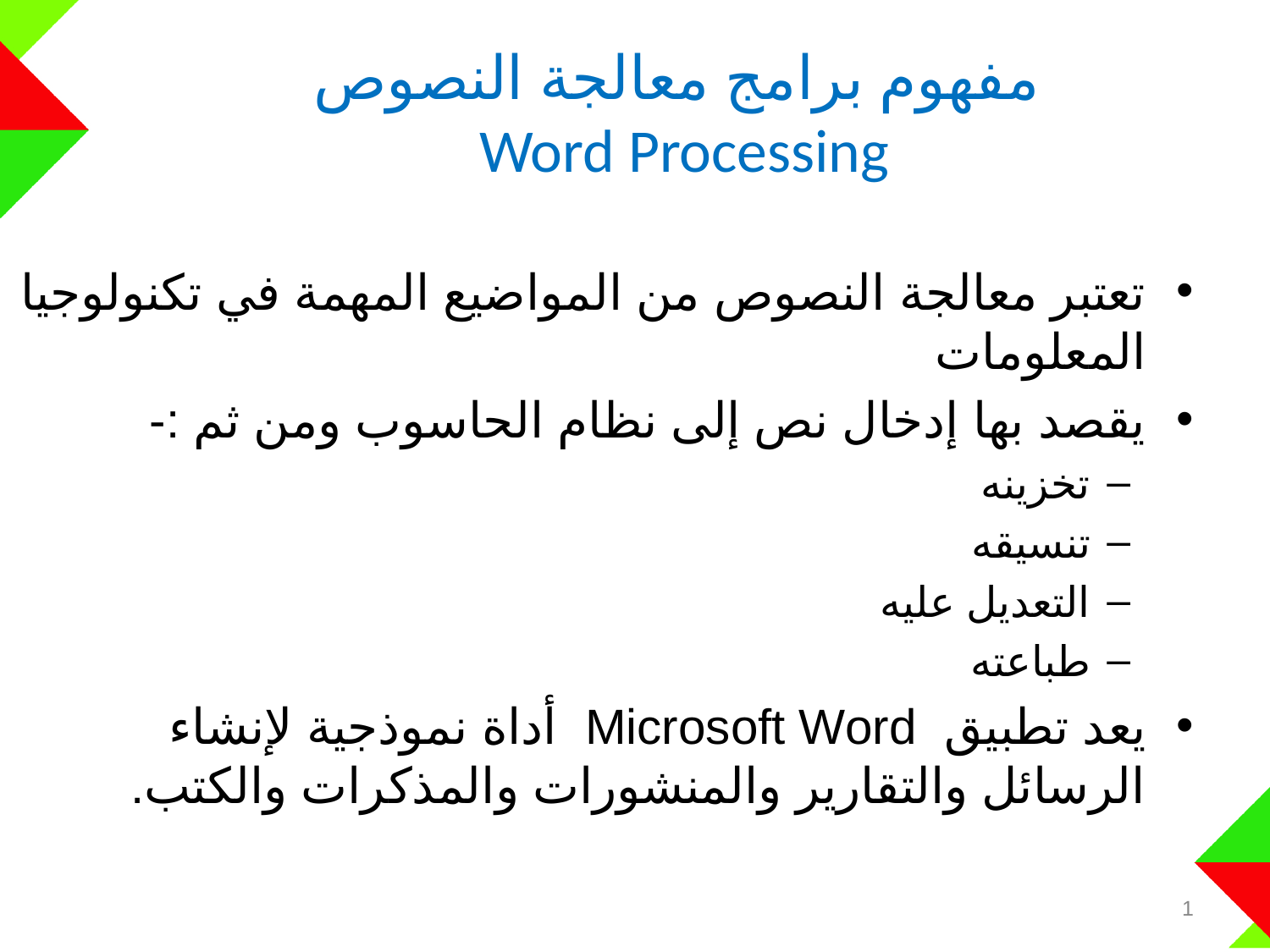

# مفهوم برامج معالجة النصوص Word Processing
تعتبر معالجة النصوص من المواضيع المهمة في تكنولوجيا المعلومات
يقصد بها إدخال نص إلى نظام الحاسوب ومن ثم :-
تخزينه
تنسيقه
التعديل عليه
طباعته
يعد تطبيق  Microsoft Word  أداة نموذجية لإنشاء الرسائل والتقارير والمنشورات والمذكرات والكتب.
1